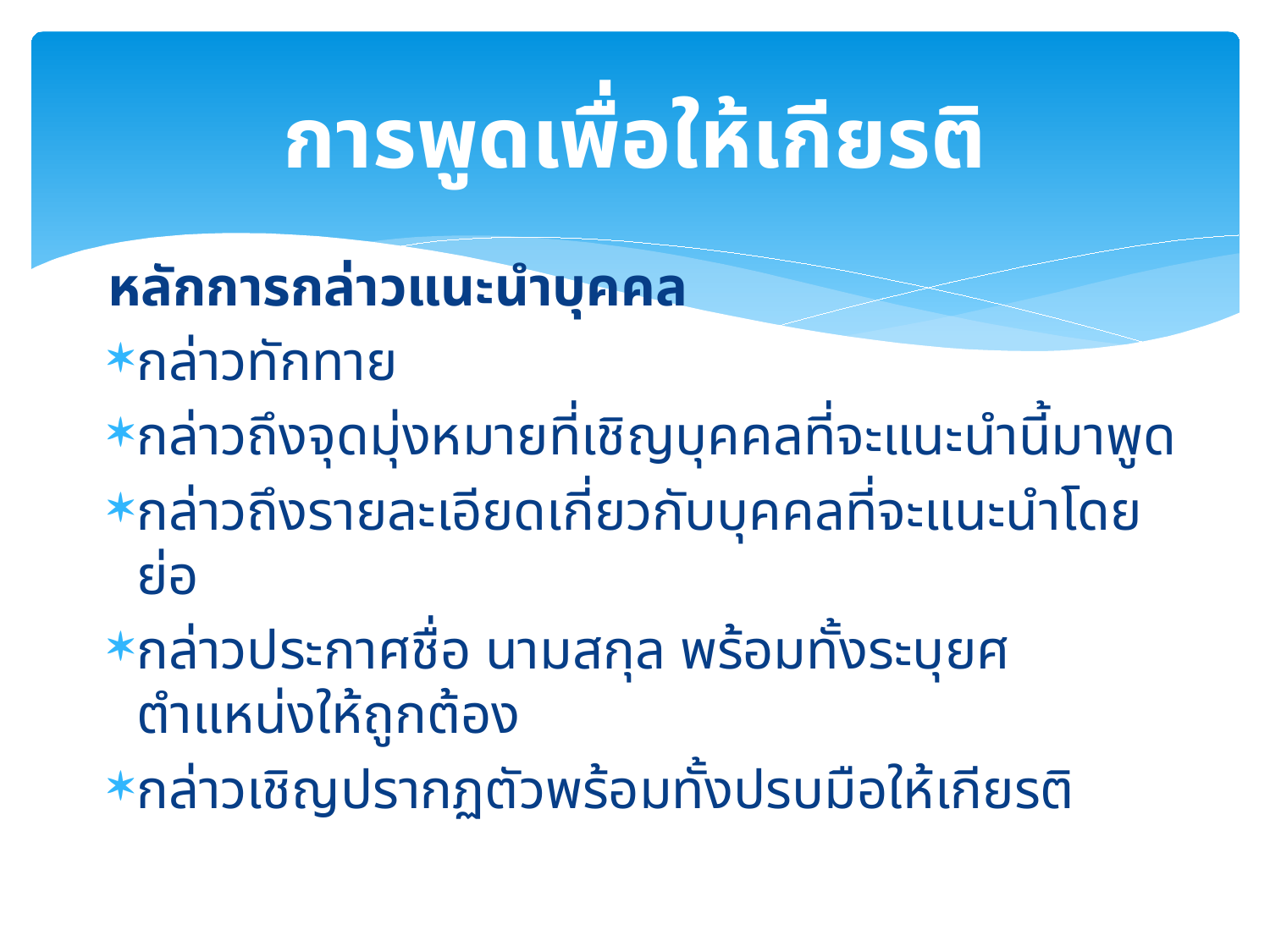

# การพูดเพื่อให้เกียรติ
หลักการกล่าวแนะนำบุคคล
กล่าวทักทาย
กล่าวถึงจุดมุ่งหมายที่เชิญบุคคลที่จะแนะนำนี้มาพูด
กล่าวถึงรายละเอียดเกี่ยวกับบุคคลที่จะแนะนำโดยย่อ
กล่าวประกาศชื่อ นามสกุล พร้อมทั้งระบุยศตำแหน่งให้ถูกต้อง
กล่าวเชิญปรากฏตัวพร้อมทั้งปรบมือให้เกียรติ